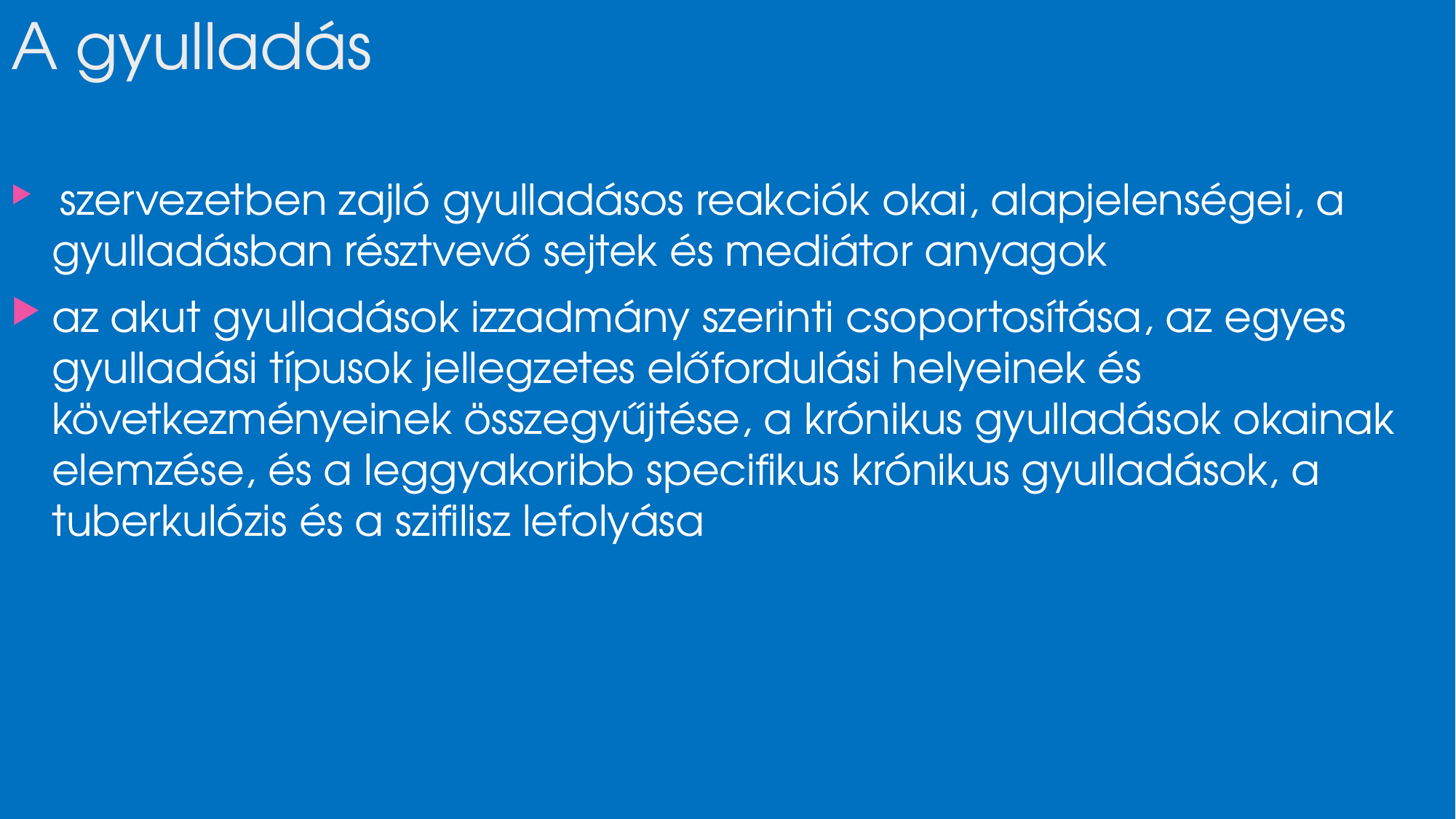

# A gyulladás
 szervezetben zajló gyulladásos reakciók okai, alapjelenségei, a gyulladásban résztvevő sejtek és mediátor anyagok
az akut gyulladá­sok izzadmány szerinti csoportosítása, az egyes gyulladási típusok jellegzetes előfordulási helyeinek és következményeinek összegyűjtése, a krónikus gyulladások okainak elemzése, és a leggyakoribb specifikus krónikus gyulladások, a tuberkulózis és a szifilisz lefolyása